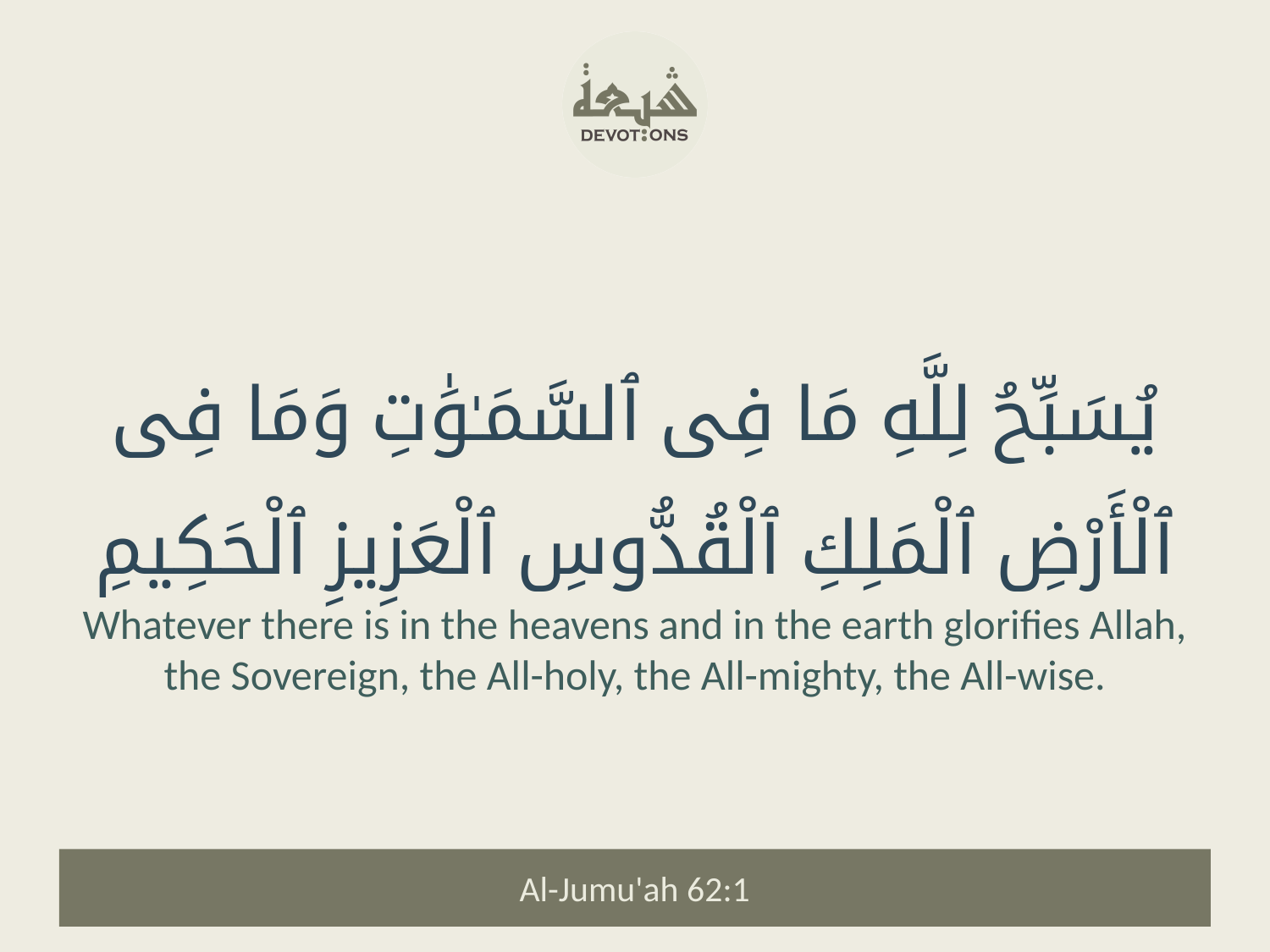

يُسَبِّحُ لِلَّهِ مَا فِى ٱلسَّمَـٰوَٰتِ وَمَا فِى ٱلْأَرْضِ ٱلْمَلِكِ ٱلْقُدُّوسِ ٱلْعَزِيزِ ٱلْحَكِيمِ
Whatever there is in the heavens and in the earth glorifies Allah, the Sovereign, the All-holy, the All-mighty, the All-wise.
Al-Jumu'ah 62:1